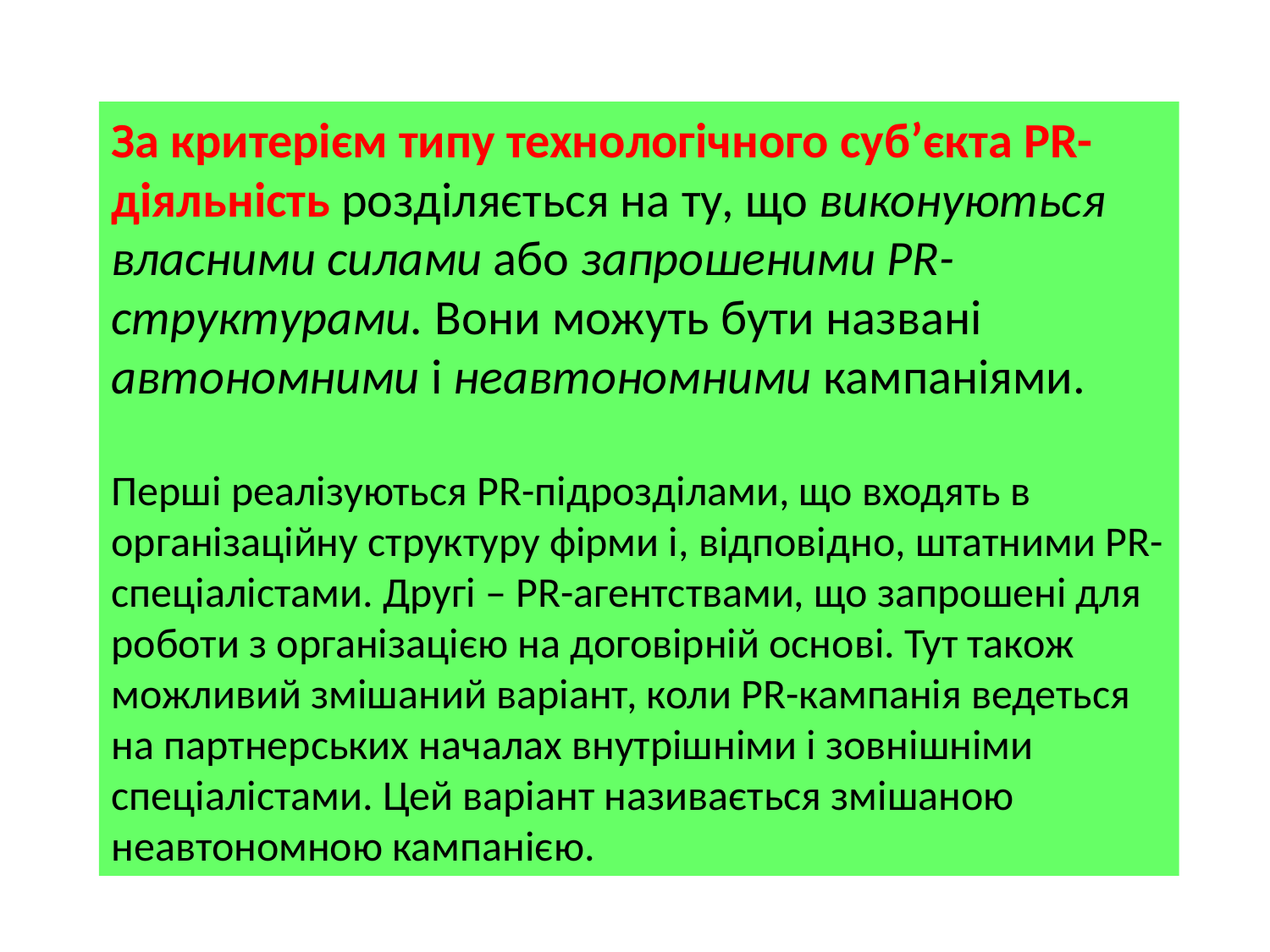

За критерієм типу технологічного суб’єкта PR-діяльність розділяється на ту, що виконуються власними силами або запрошеними PR-структурами. Вони можуть бути названі автономними і неавтономними кампаніями.

Перші реалізуються PR-підрозділами, що входять в організаційну структуру фірми і, відповідно, штатними PR-спеціалістами. Другі – PR-агентствами, що запрошені для роботи з організацією на договірній основі. Тут також можливий змішаний варіант, коли PR-кампанія ведеться на партнерських началах внутрішніми і зовнішніми спеціалістами. Цей варіант називається змішаною неавтономною кампанією.